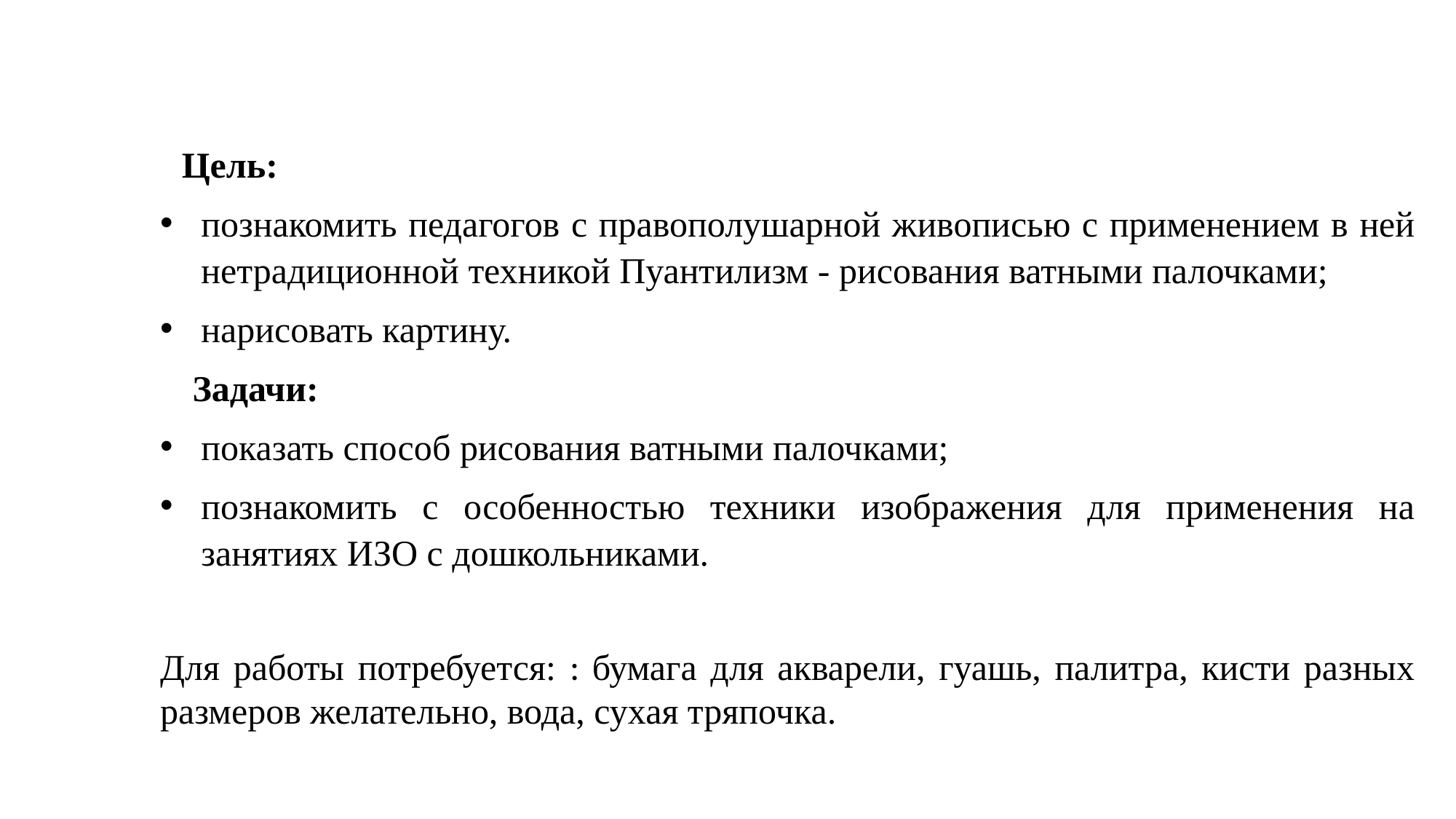

#
Цель:
познакомить педагогов с правополушарной живописью с применением в ней нетрадиционной техникой Пуантилизм - рисования ватными палочками;
нарисовать картину.
Задачи:
показать способ рисования ватными палочками;
познакомить с особенностью техники изображения для применения на занятиях ИЗО с дошкольниками.

Для работы потребуется: : бумага для акварели, гуашь, палитра, кисти разных размеров желательно, вода, сухая тряпочка.